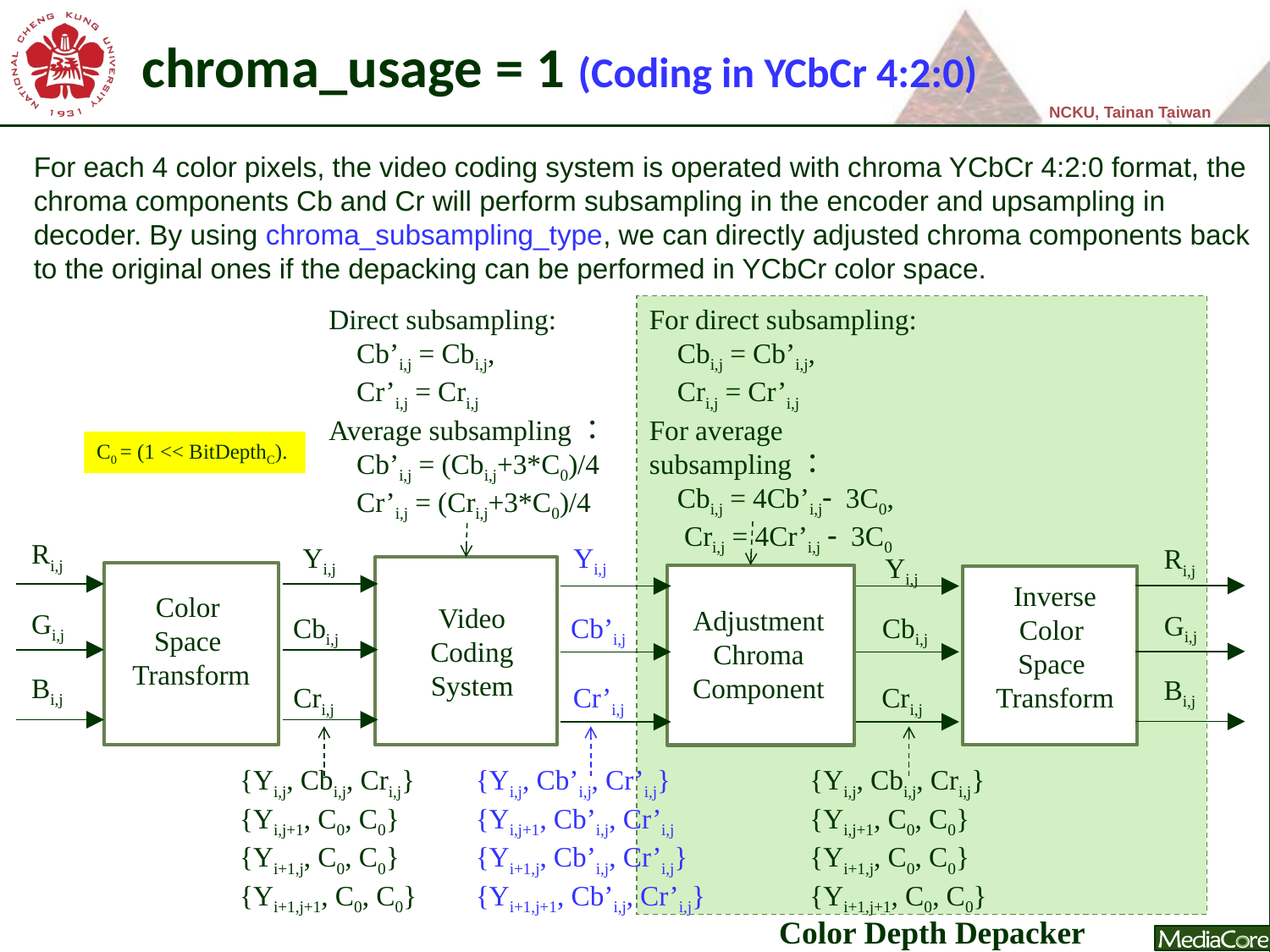

chroma_usage = 1 (Coding in YCbCr 4:2:0)
For each 4 color pixels, the video coding system is operated with chroma YCbCr 4:2:0 format, the chroma components Cb and Cr will perform subsampling in the encoder and upsampling in decoder. By using chroma_subsampling_type, we can directly adjusted chroma components back to the original ones if the depacking can be performed in YCbCr color space.
Direct subsampling:
    Cb’i,j = Cbi,j,
    Cr’i,j = Cri,j
Average subsampling：
    Cb’i,j = (Cbi,j+3*C0)/4
    Cr’i,j = (Cri,j+3*C0)/4
For direct subsampling:
    Cbi,j = Cb’i,j,
    Cri,j = Cr’i,j
For average subsampling：
    Cbi,j = 4Cb’i,j− 3C0,
     Cri,j = 4Cr’i,j − 3C0

C0 = (1 << BitDepthC).
Ri,j
Gi,j
Bi,j
Yi,j
Cbi,j
Cri,j
Yi,j
Cb’i,j
Cr’i,j
Ri,j
Gi,j
Bi,j
Yi,j
Cbi,j
Cri,j

Inverse
Color
Space
Transform
Color
Space
Transform
Video
Coding
System
Adjustment
Chroma
Component
{Yi,j, Cbi,j, Cri,j}
{Yi,j+1, C0, C0}
{Yi+1,j, C0, C0}
{Yi+1,j+1, C0, C0}
{Yi,j, Cb’i,j, Cr’i,j}
{Yi,j+1, Cb’i,j, Cr’i,j
{Yi+1,j, Cb’i,j, Cr’i,j}
{Yi+1,j+1, Cb’i,j, Cr’i,j}
{Yi,j, Cbi,j, Cri,j}
{Yi,j+1, C0, C0}
{Yi+1,j, C0, C0}
{Yi+1,j+1, C0, C0}
Color Depth Depacker